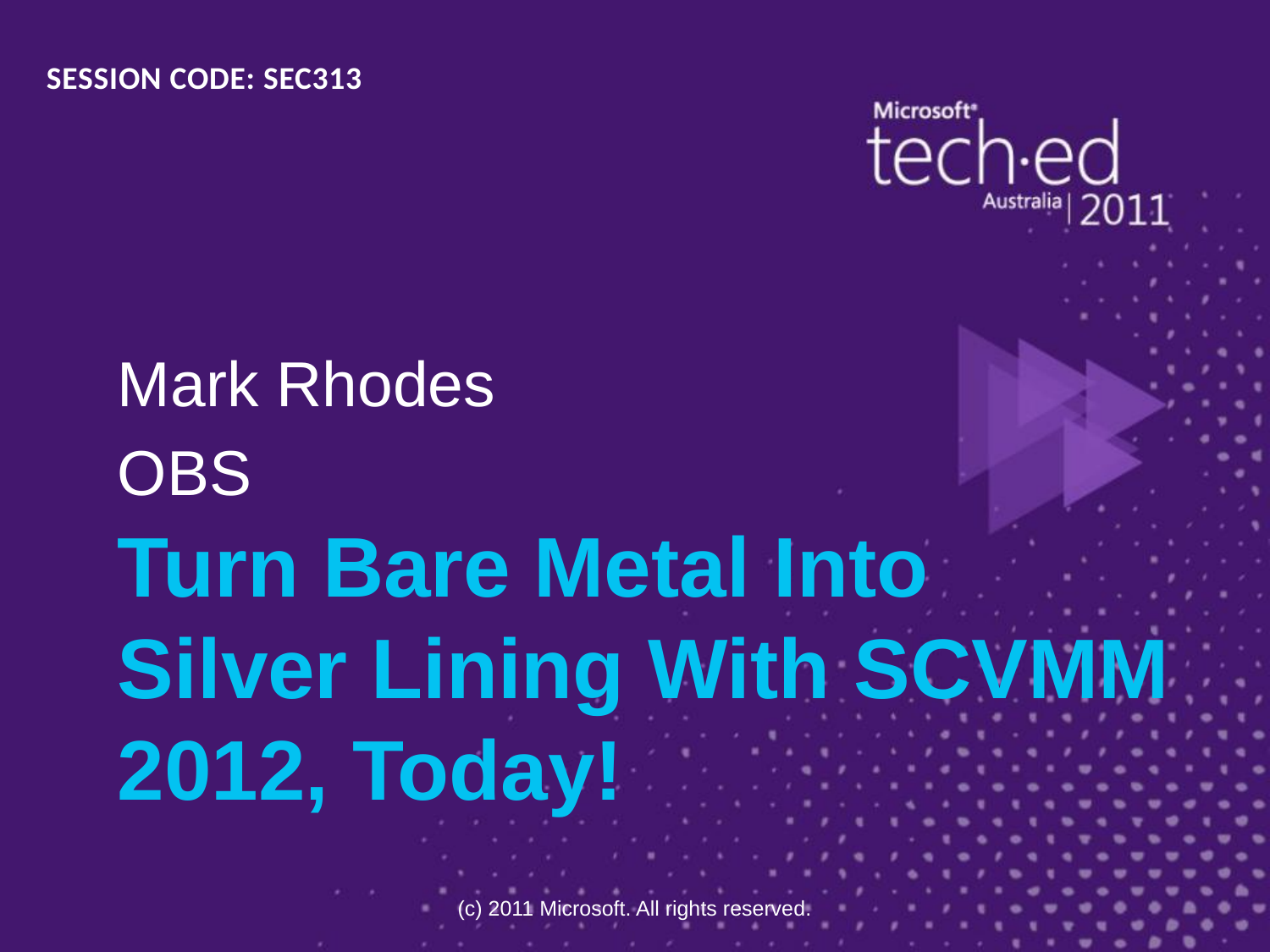

SESSION CODE: SEC313
Mark Rhodes
OBS
# Turn Bare Metal Into Silver Lining With SCVMM 2012, Today!
(c) 2011 Microsoft. All rights reserved.